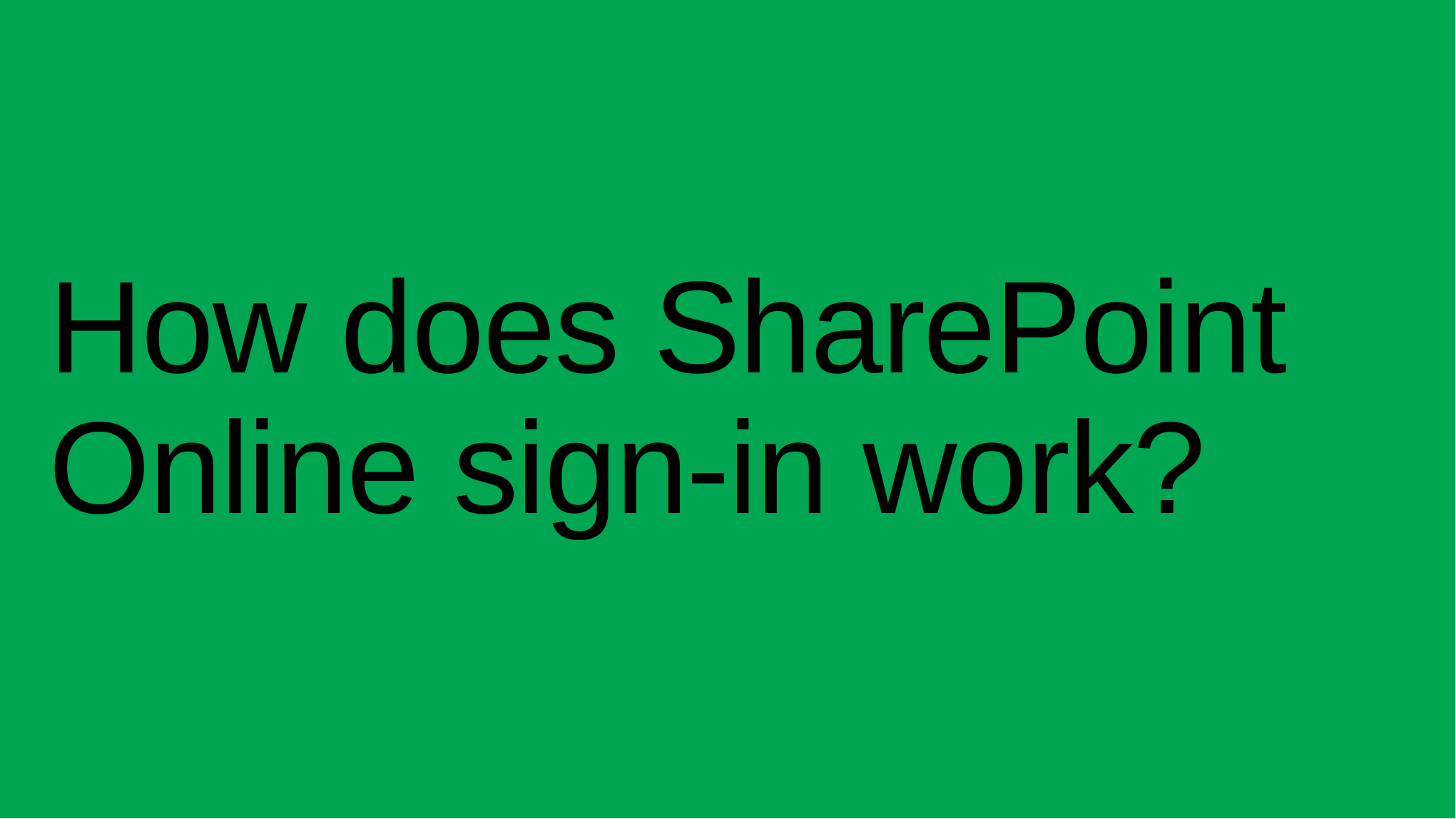

# How does SharePoint Online sign-in work?